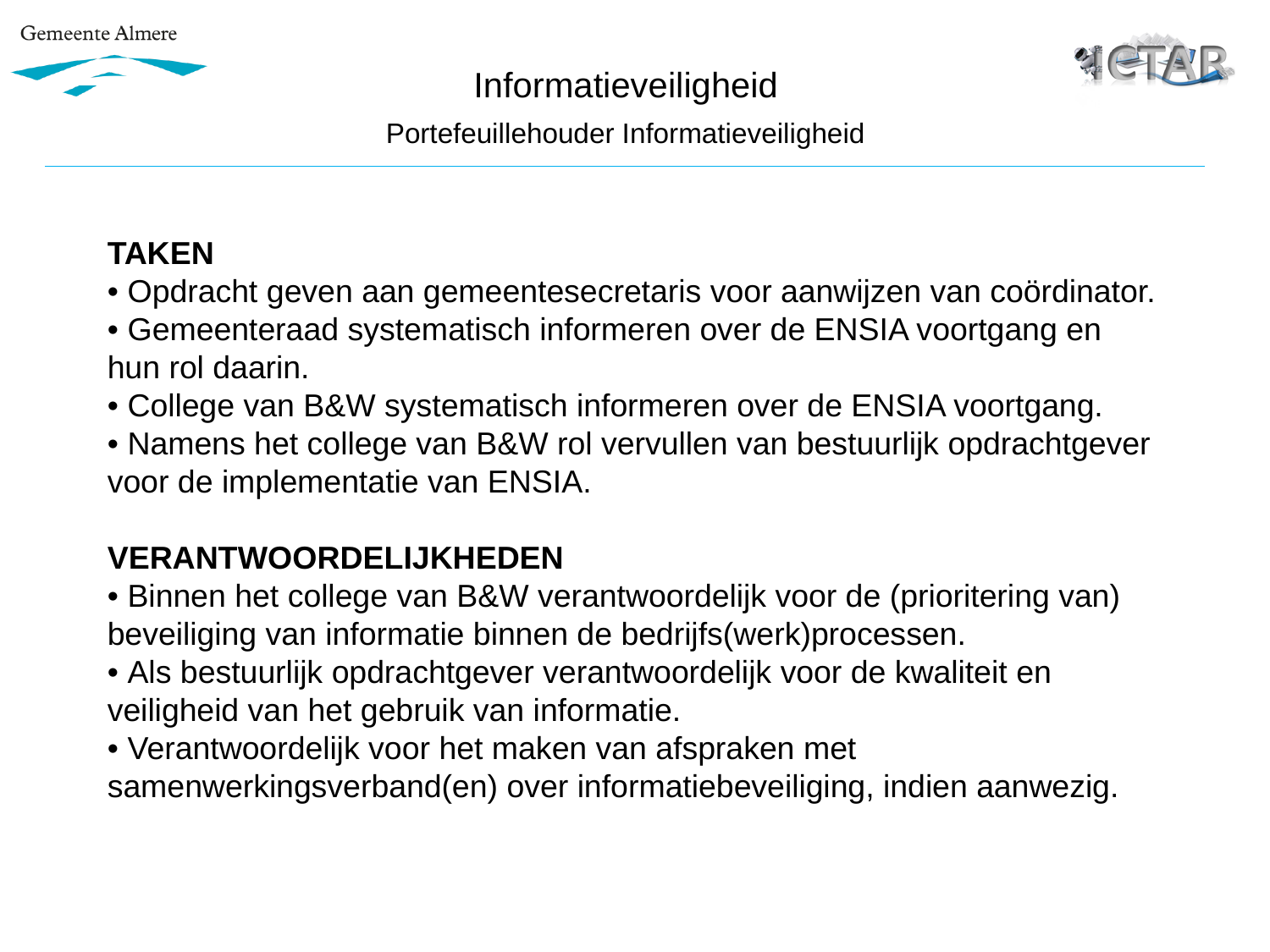

Informatieveiligheid
Portefeuillehouder Informatieveiligheid
TAKEN
• Opdracht geven aan gemeentesecretaris voor aanwijzen van coördinator.
• Gemeenteraad systematisch informeren over de ENSIA voortgang en hun rol daarin.
• College van B&W systematisch informeren over de ENSIA voortgang.
• Namens het college van B&W rol vervullen van bestuurlijk opdrachtgever voor de implementatie van ENSIA.

VERANTWOORDELIJKHEDEN
• Binnen het college van B&W verantwoordelijk voor de (prioritering van) beveiliging van informatie binnen de bedrijfs(werk)processen.
• Als bestuurlijk opdrachtgever verantwoordelijk voor de kwaliteit en veiligheid van het gebruik van informatie.
• Verantwoordelijk voor het maken van afspraken met samenwerkingsverband(en) over informatiebeveiliging, indien aanwezig.